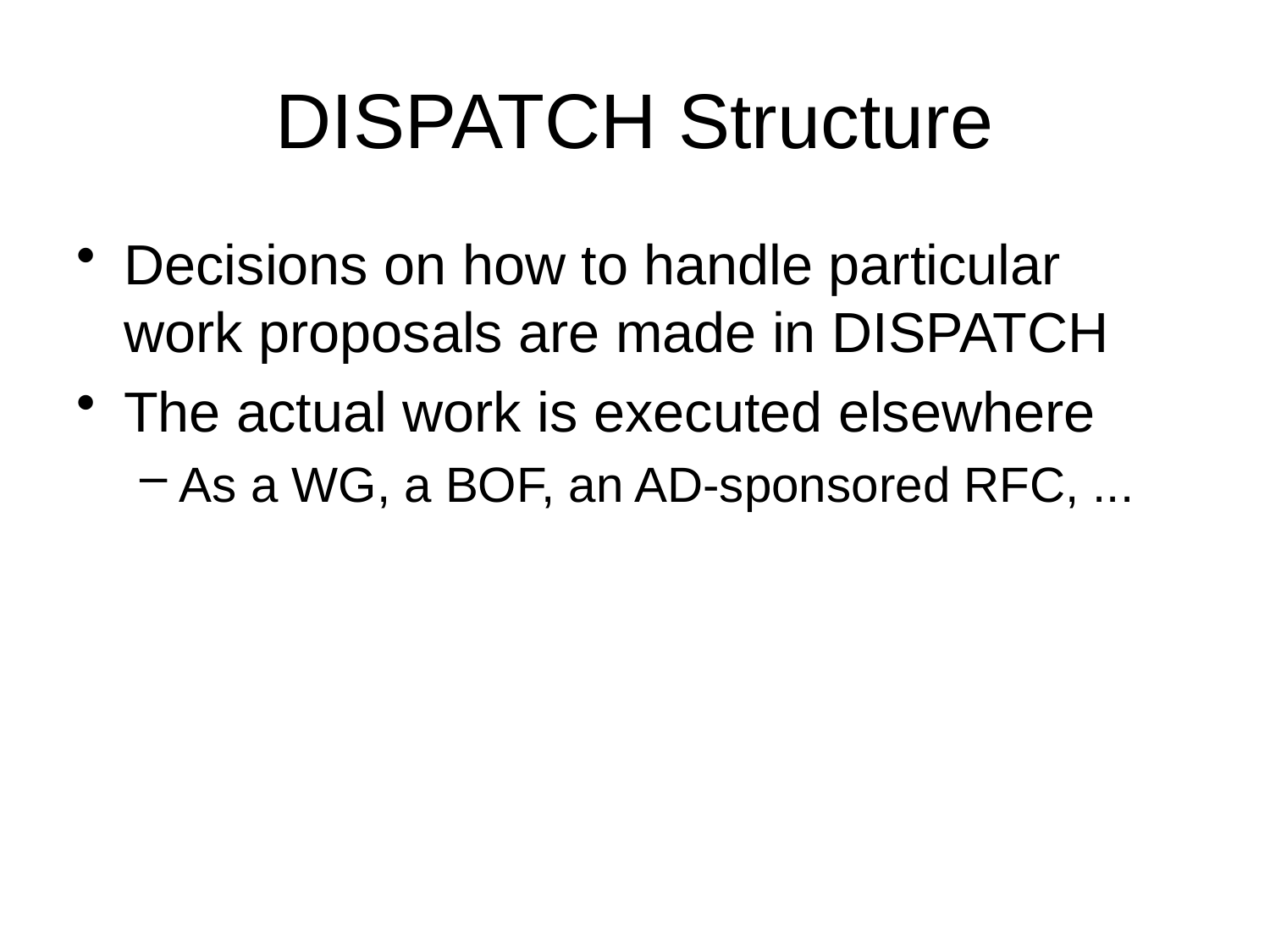

# DISPATCH Structure
Decisions on how to handle particular work proposals are made in DISPATCH
The actual work is executed elsewhere
As a WG, a BOF, an AD-sponsored RFC, ...